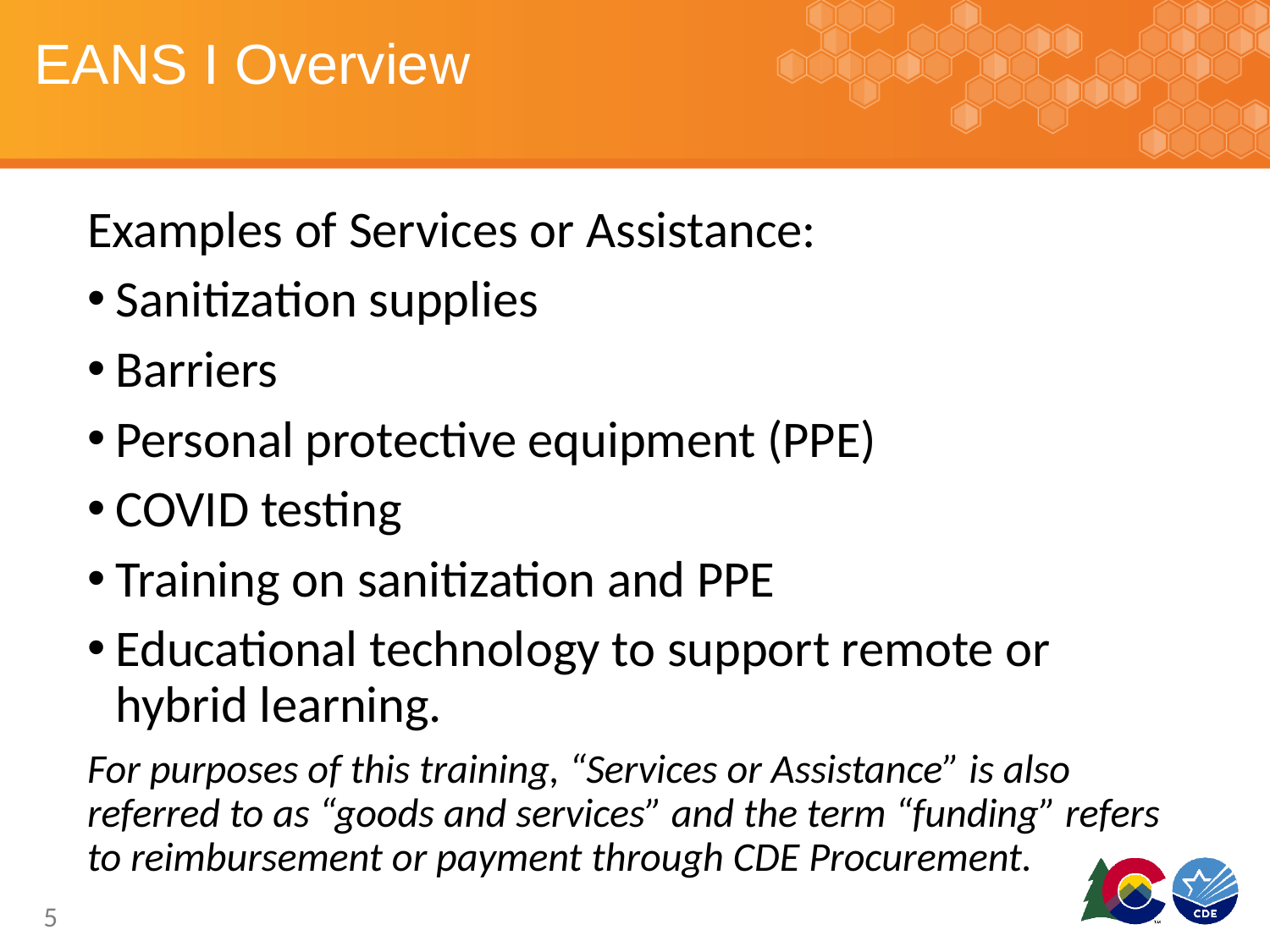

# EANS I Overview
Examples of Services or Assistance:
Sanitization supplies
Barriers
Personal protective equipment (PPE)
COVID testing
Training on sanitization and PPE
Educational technology to support remote or hybrid learning.
For purposes of this training, “Services or Assistance” is also referred to as “goods and services” and the term “funding” refers to reimbursement or payment through CDE Procurement.
5